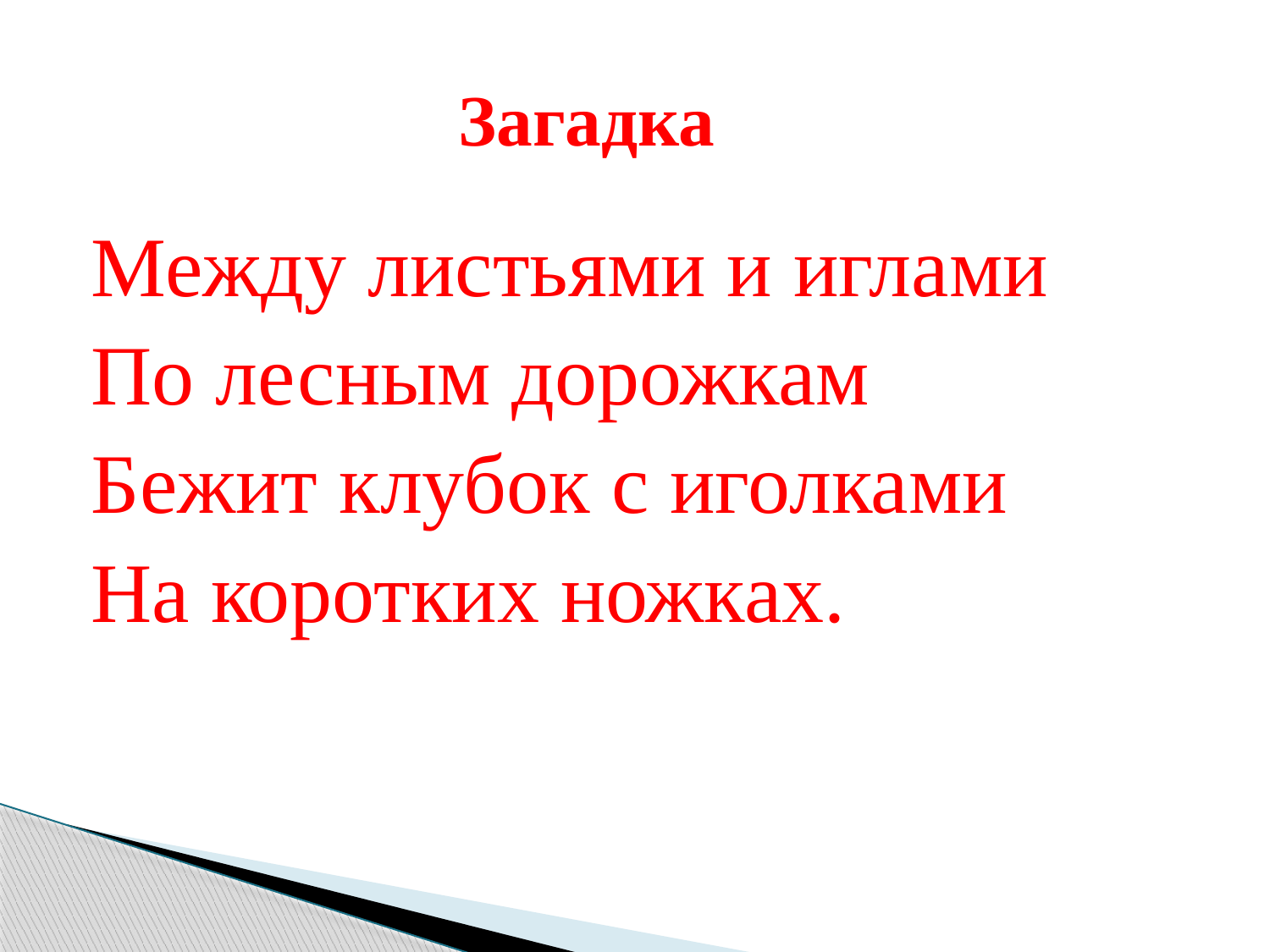

# Загадка
Между листьями и иглами
По лесным дорожкам
Бежит клубок с иголками
На коротких ножках.